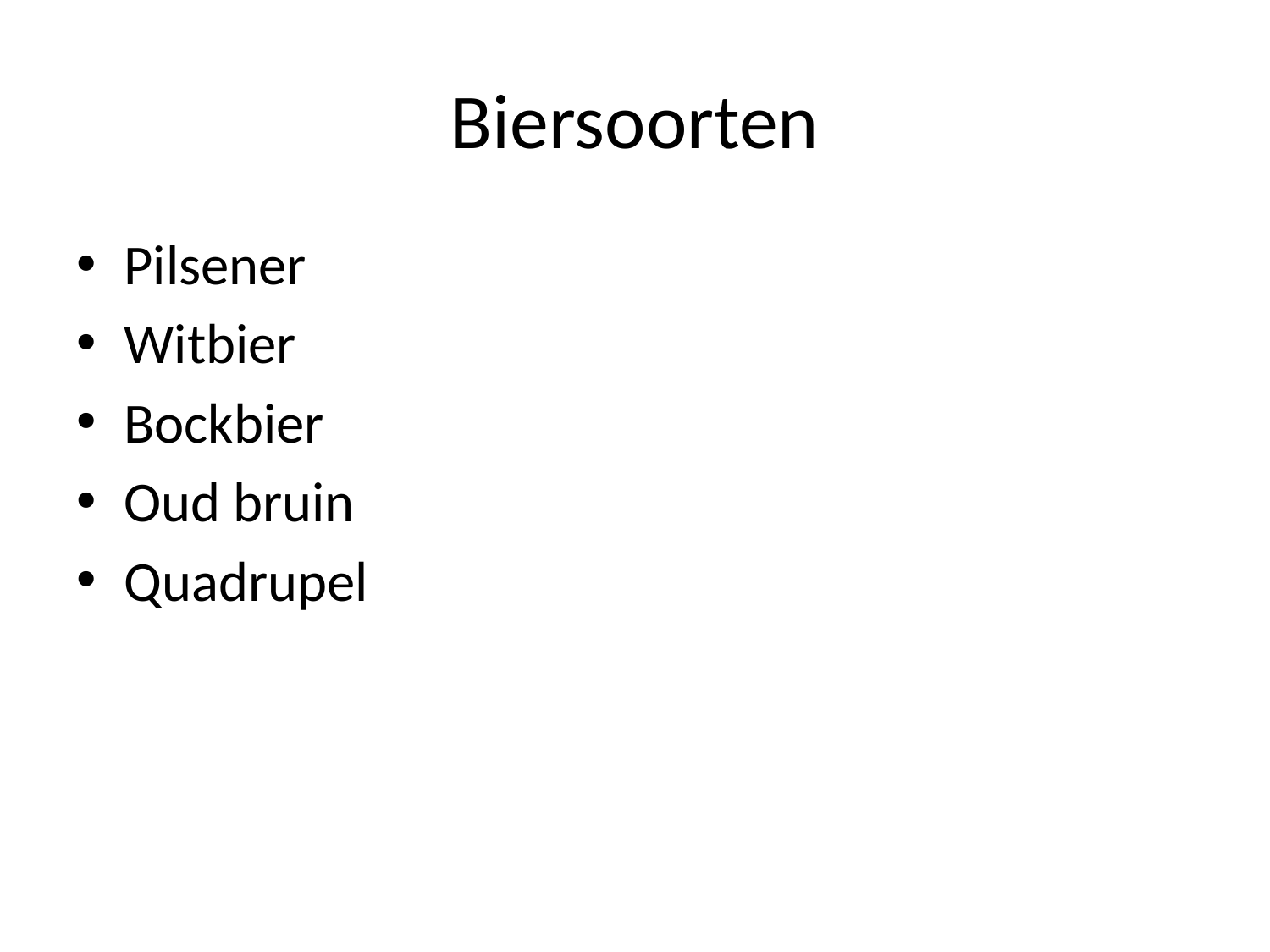

# Biersoorten
Pilsener
Witbier
Bockbier
Oud bruin
Quadrupel